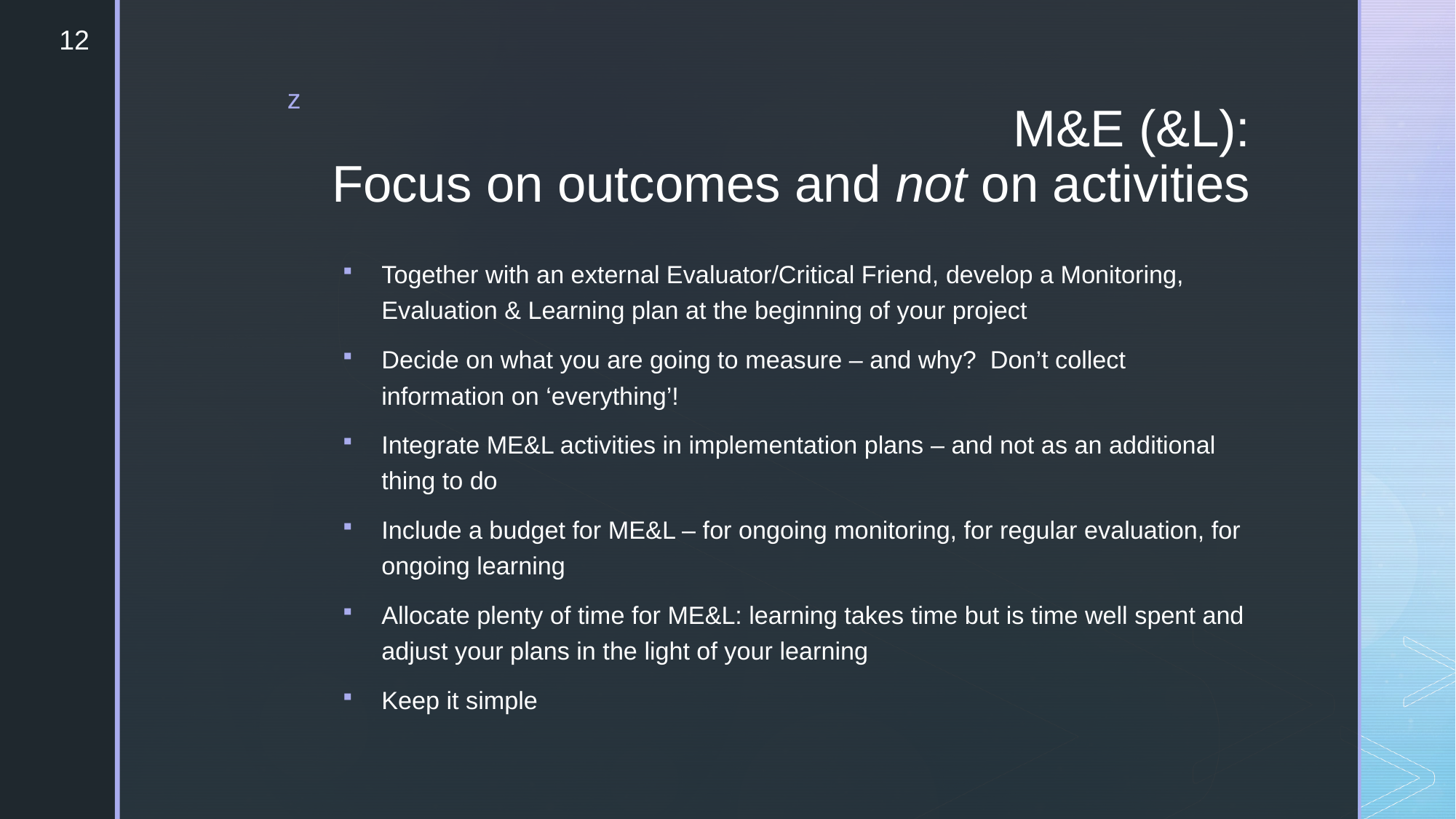

12
# M&E (&L): Focus on outcomes and not on activities
Together with an external Evaluator/Critical Friend, develop a Monitoring, Evaluation & Learning plan at the beginning of your project
Decide on what you are going to measure – and why?  Don’t collect information on ‘everything’!
Integrate ME&L activities in implementation plans – and not as an additional thing to do
Include a budget for ME&L – for ongoing monitoring, for regular evaluation, for ongoing learning
Allocate plenty of time for ME&L: learning takes time but is time well spent and adjust your plans in the light of your learning
Keep it simple